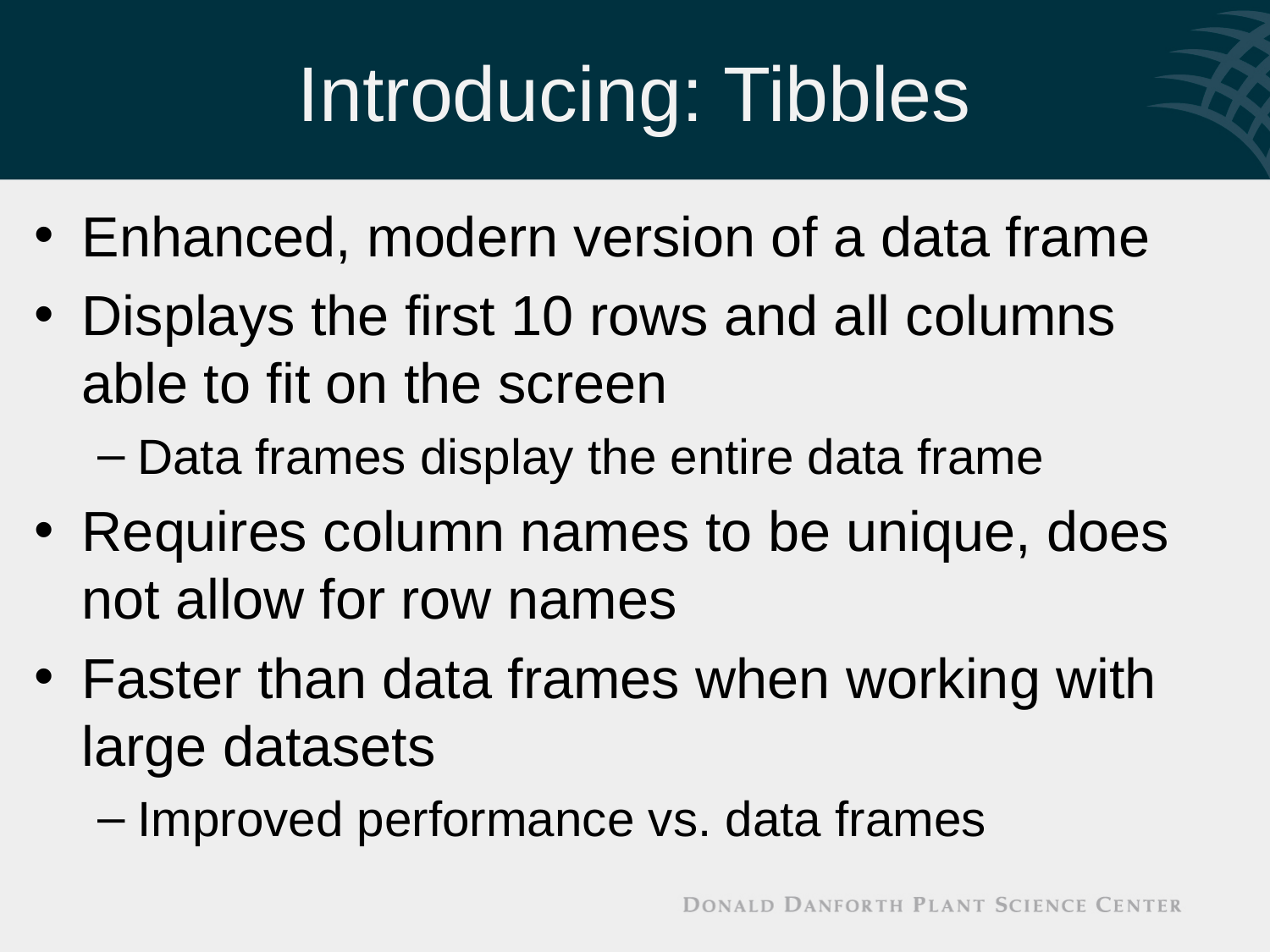

# Introducing: Tibbles
Enhanced, modern version of a data frame
Displays the first 10 rows and all columns able to fit on the screen
Data frames display the entire data frame
Requires column names to be unique, does not allow for row names
Faster than data frames when working with large datasets
Improved performance vs. data frames